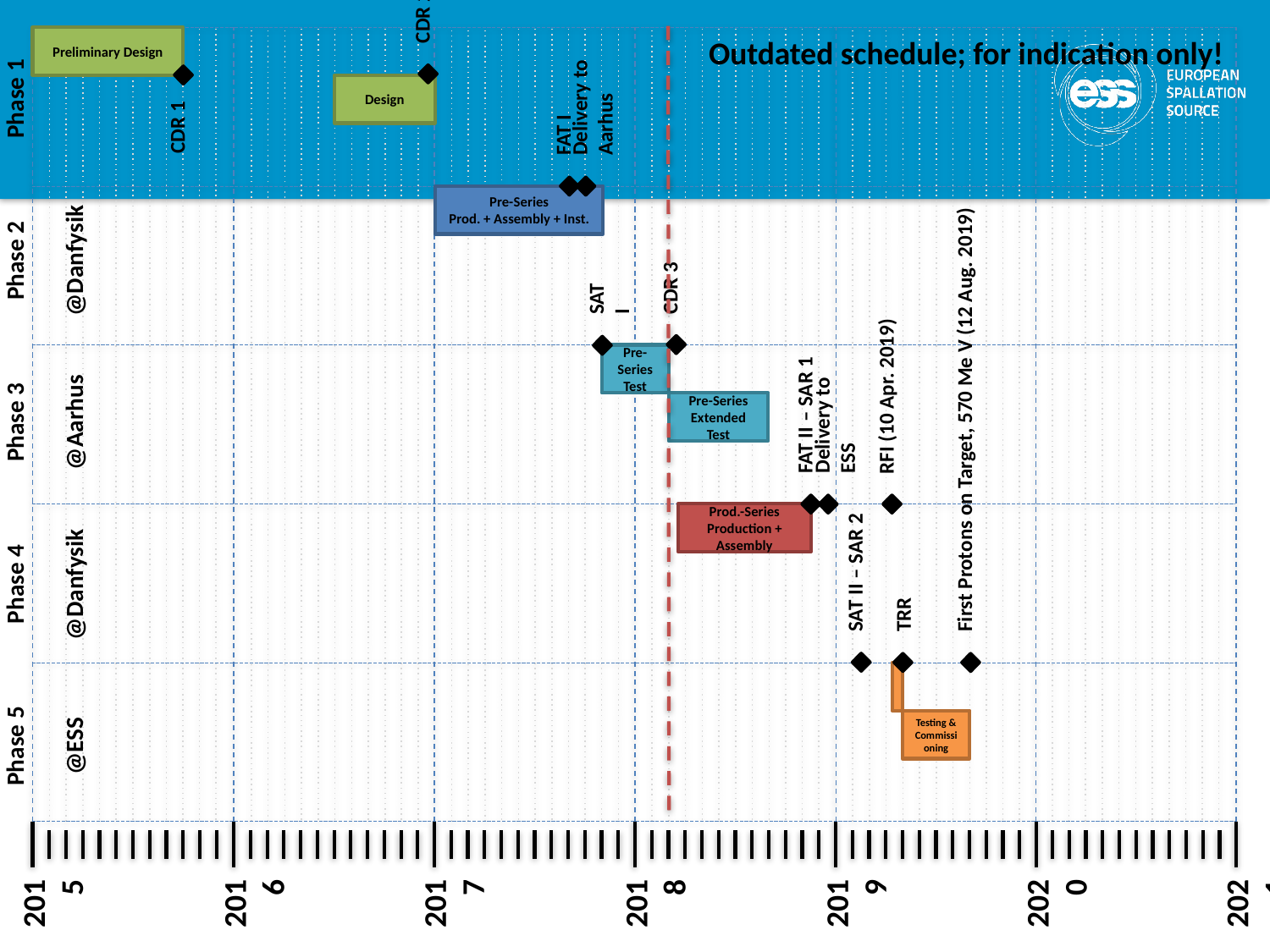

CDR 2

Delivery to Aarhus

FAT I

Preliminary Design
Outdated schedule; for indication only!
Phase 1
Phase 2

@Danfysik
Phase 3

@Aarhus
Phase 4

@Danfysik
Phase 5

@ESS

CDR 1
Design
First Protons on Target, 570 Me V (12 Aug. 2019)

Pre-Series
Prod. + Assembly + Inst.
CDR 3

RFI (10 Apr. 2019)

SAT I

FAT II – SAR 1

Delivery to ESS

Pre-Series Test
Pre-Series Extended Test
TRR

SAT II – SAR 2

Prod.-Series
Production + Assembly

Testing & Commissioning
2015
2016
2017
2018
2019
2020
2021